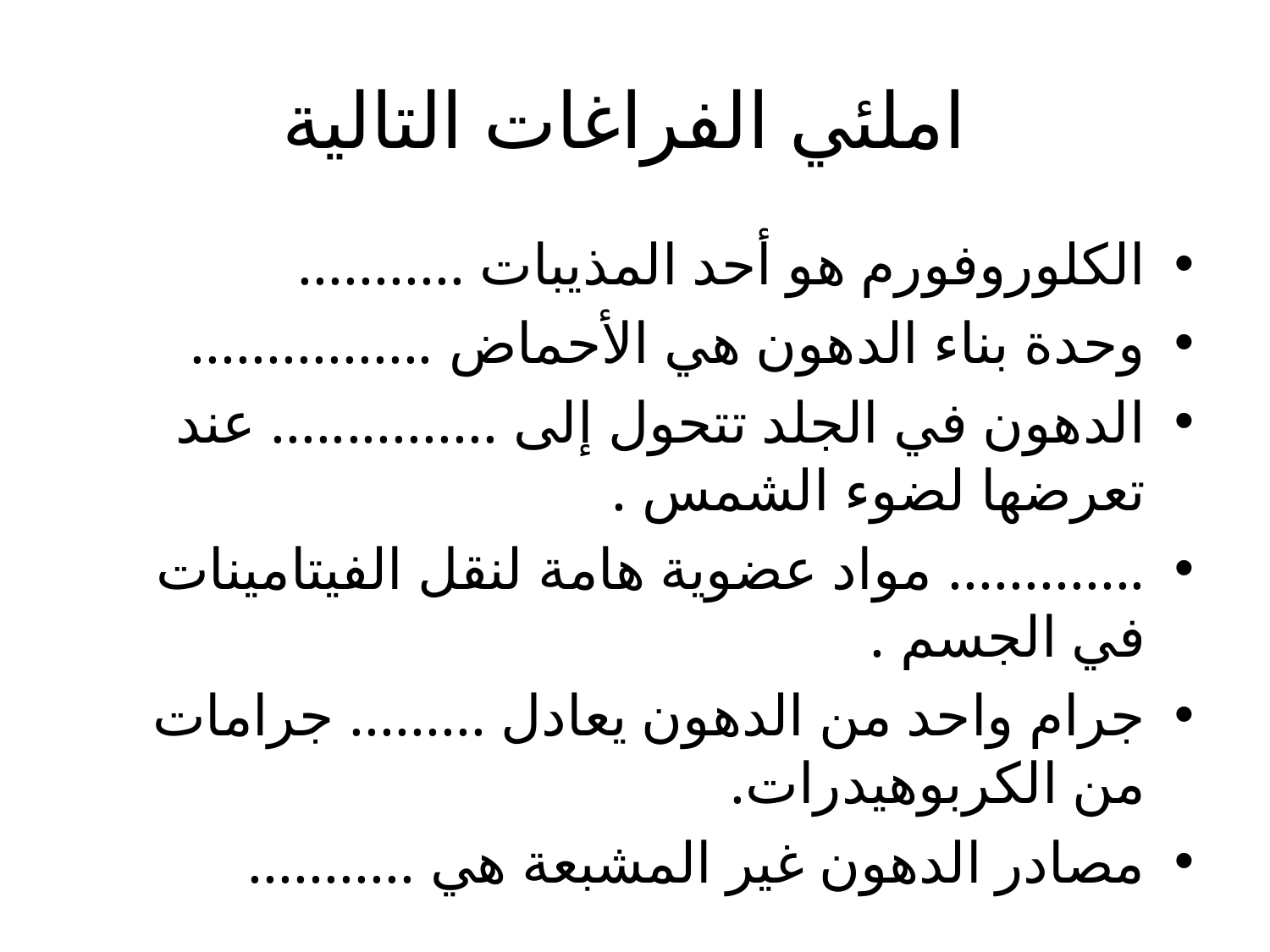

# املئي الفراغات التالية
الكلوروفورم هو أحد المذيبات ...........
وحدة بناء الدهون هي الأحماض ................
الدهون في الجلد تتحول إلى ............... عند تعرضها لضوء الشمس .
............. مواد عضوية هامة لنقل الفيتامينات في الجسم .
جرام واحد من الدهون يعادل ......... جرامات من الكربوهيدرات.
مصادر الدهون غير المشبعة هي ...........